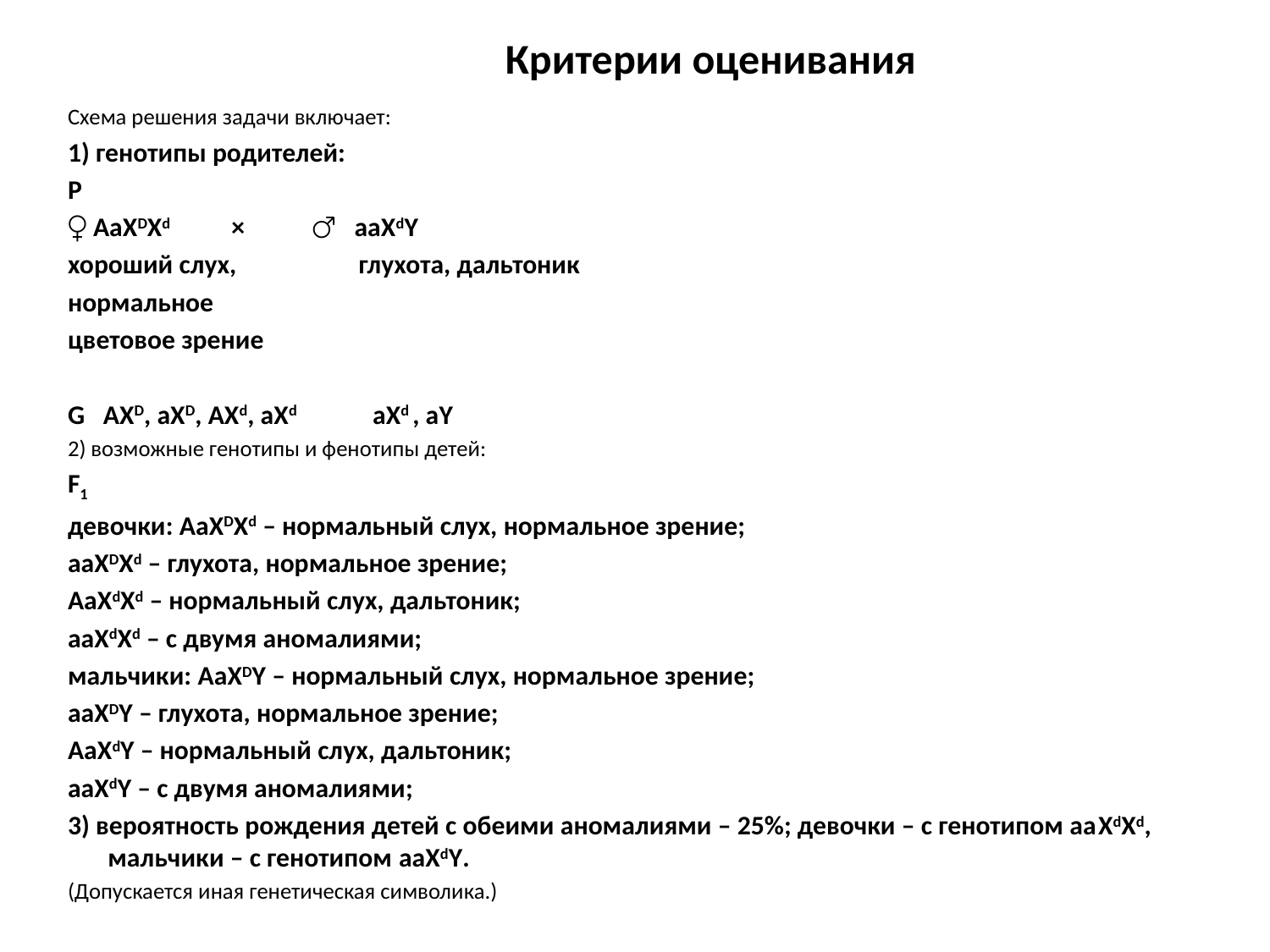

# Критерии оценивания
Схема решения задачи включает:
1) генотипы родителей:
P
♀ AaXDXd                 ×           ♂   aaXdY
хороший слух,                    глухота, дальтоник
нормальное
цветовое зрение

G   AXD, aXD, AXd, aXd                     aXd , aY
2) возможные генотипы и фенотипы детей:
F1
девочки: AaXDXd – нормальный слух, нормальное зрение;
ааXDXd – глухота, нормальное зрение;
AaXdXd – нормальный слух, дальтоник;
ааXdXd – с двумя аномалиями;
мальчики: AaXDY – нормальный слух, нормальное зрение;
aaXDY – глухота, нормальное зрение;
AaXdY – нормальный слух, дальтоник;
aaXdY – с двумя аномалиями;
3) вероятность рождения детей с обеими аномалиями – 25%; девочки – с генотипом ааXdXd, мальчики – с генотипом aaXdY.
(Допускается иная генетическая символика.)